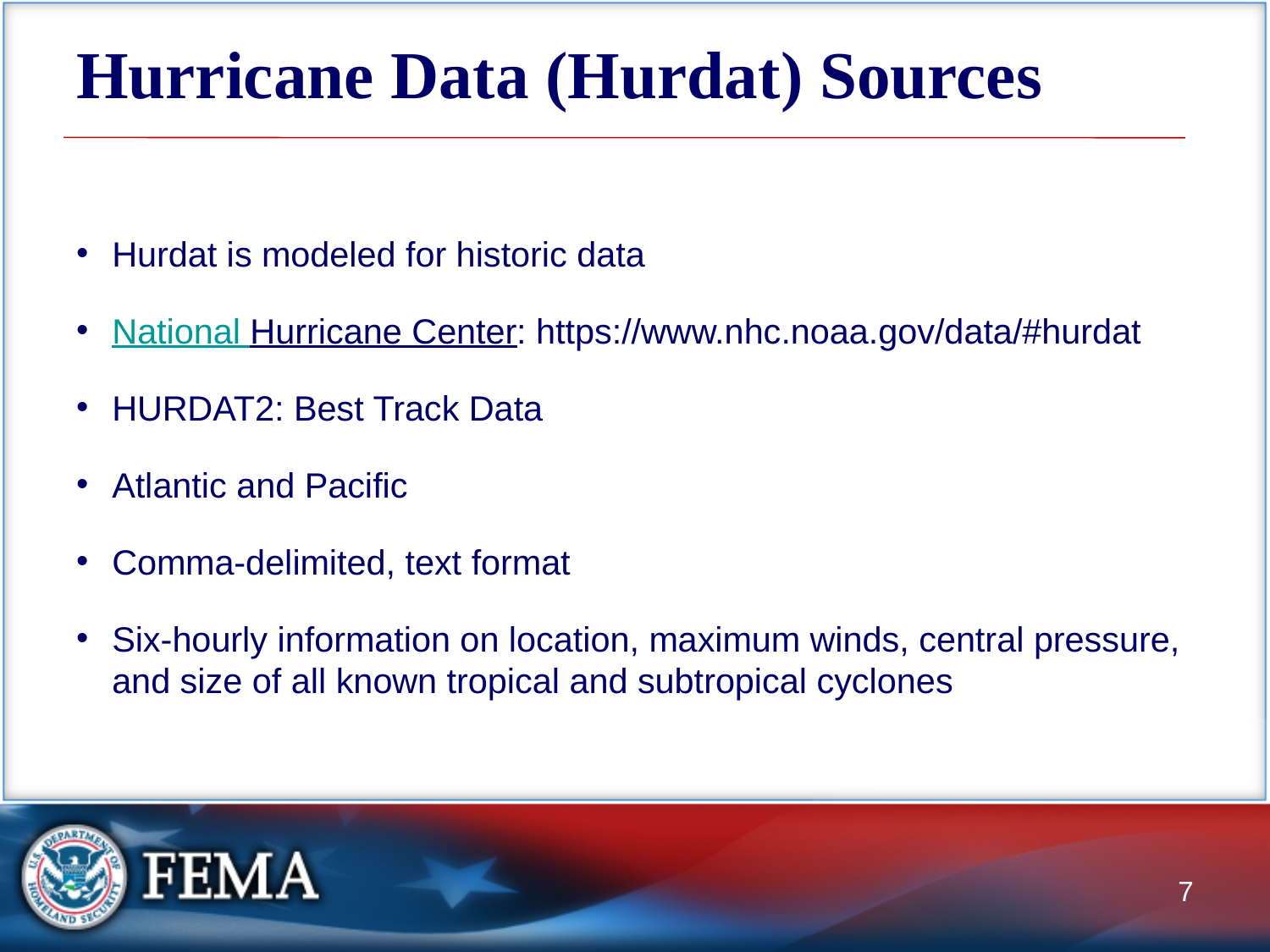

# Hurricane Data (Hurdat) Sources

Hurdat is modeled for historic data
National Hurricane Center: https://www.nhc.noaa.gov/data/#hurdat
HURDAT2: Best Track Data
Atlantic and Pacific
Comma-delimited, text format
Six-hourly information on location, maximum winds, central pressure, and size of all known tropical and subtropical cyclones

7